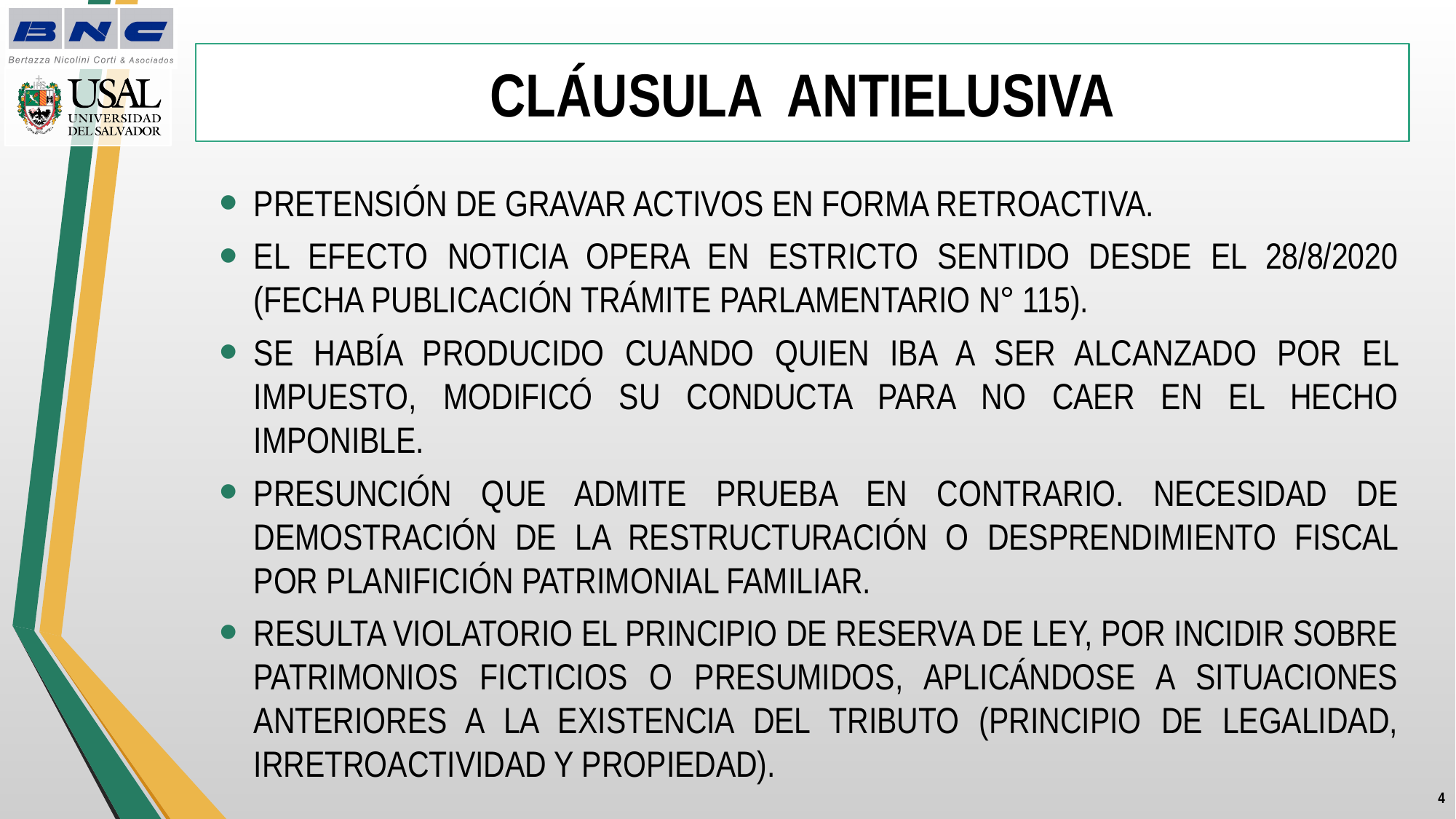

# CLÁUSULA  ANTIELUSIVA
PRETENSIÓN DE GRAVAR ACTIVOS EN FORMA RETROACTIVA.
EL EFECTO NOTICIA OPERA EN ESTRICTO SENTIDO DESDE EL 28/8/2020 (FECHA PUBLICACIÓN TRÁMITE PARLAMENTARIO N° 115).
SE HABÍA PRODUCIDO CUANDO QUIEN IBA A SER ALCANZADO POR EL IMPUESTO, MODIFICÓ SU CONDUCTA PARA NO CAER EN EL HECHO IMPONIBLE.
PRESUNCIÓN QUE ADMITE PRUEBA EN CONTRARIO. NECESIDAD DE DEMOSTRACIÓN DE LA RESTRUCTURACIÓN O DESPRENDIMIENTO FISCAL POR PLANIFICIÓN PATRIMONIAL FAMILIAR.
RESULTA VIOLATORIO EL PRINCIPIO DE RESERVA DE LEY, POR INCIDIR SOBRE PATRIMONIOS FICTICIOS O PRESUMIDOS, APLICÁNDOSE A SITUACIONES ANTERIORES A LA EXISTENCIA DEL TRIBUTO (PRINCIPIO DE LEGALIDAD, IRRETROACTIVIDAD Y PROPIEDAD).
4